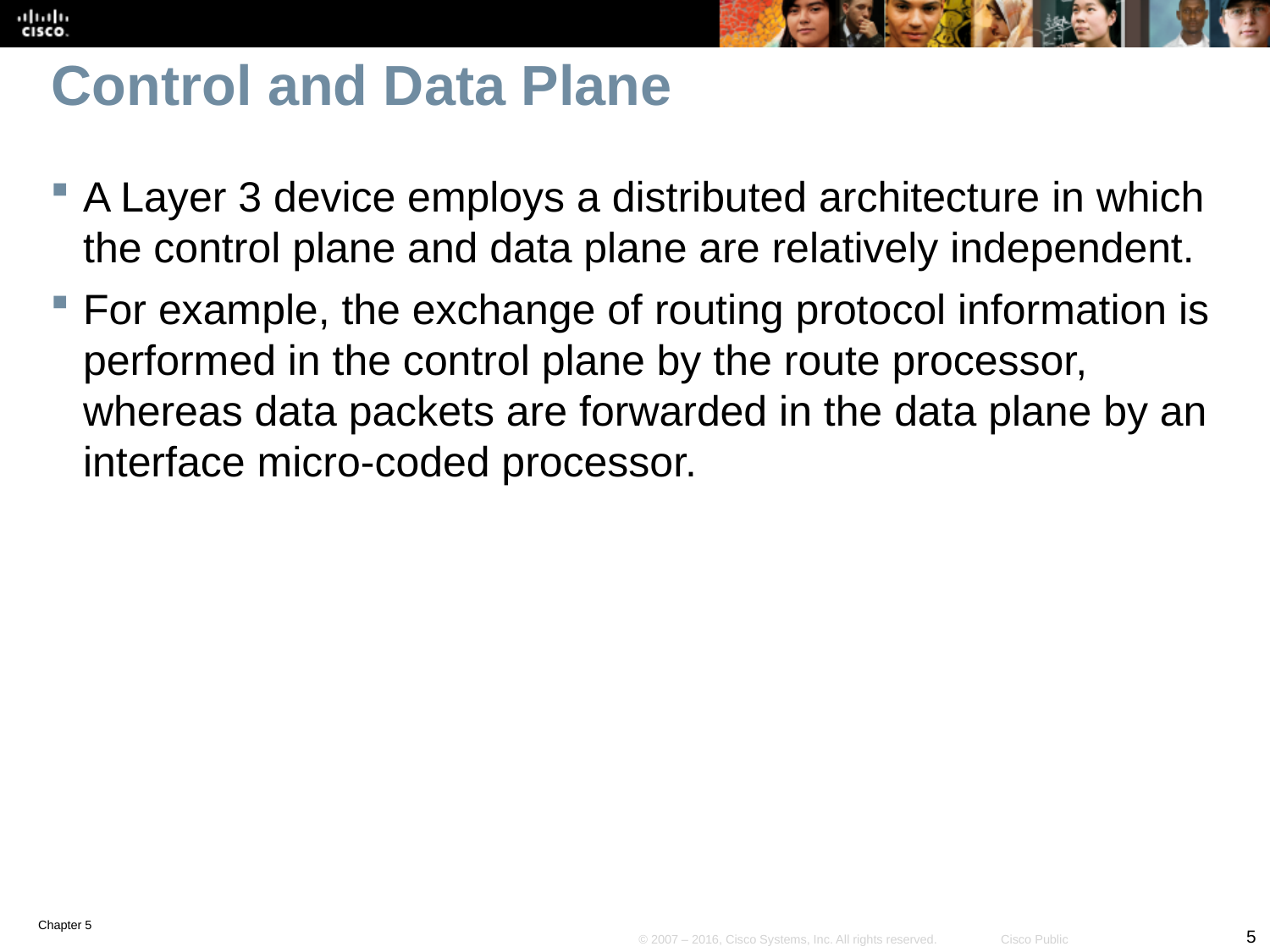

# Control and Data Plane
A Layer 3 device employs a distributed architecture in which the control plane and data plane are relatively independent.
For example, the exchange of routing protocol information is performed in the control plane by the route processor, whereas data packets are forwarded in the data plane by an interface micro-coded processor.